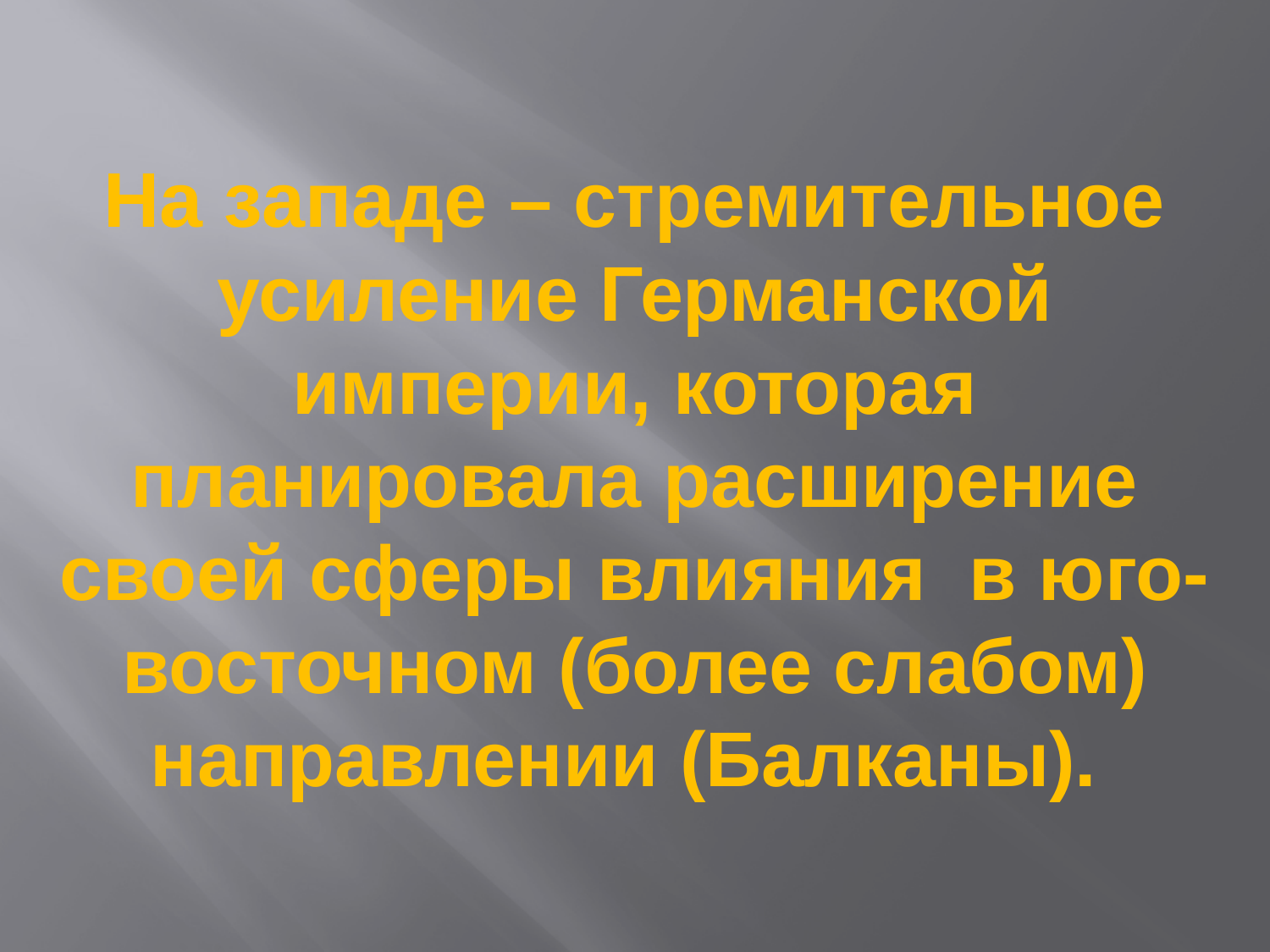

# На западе – стремительное усиление Германской империи, которая планировала расширение своей сферы влияния  в юго-восточном (более слабом) направлении (Балканы).